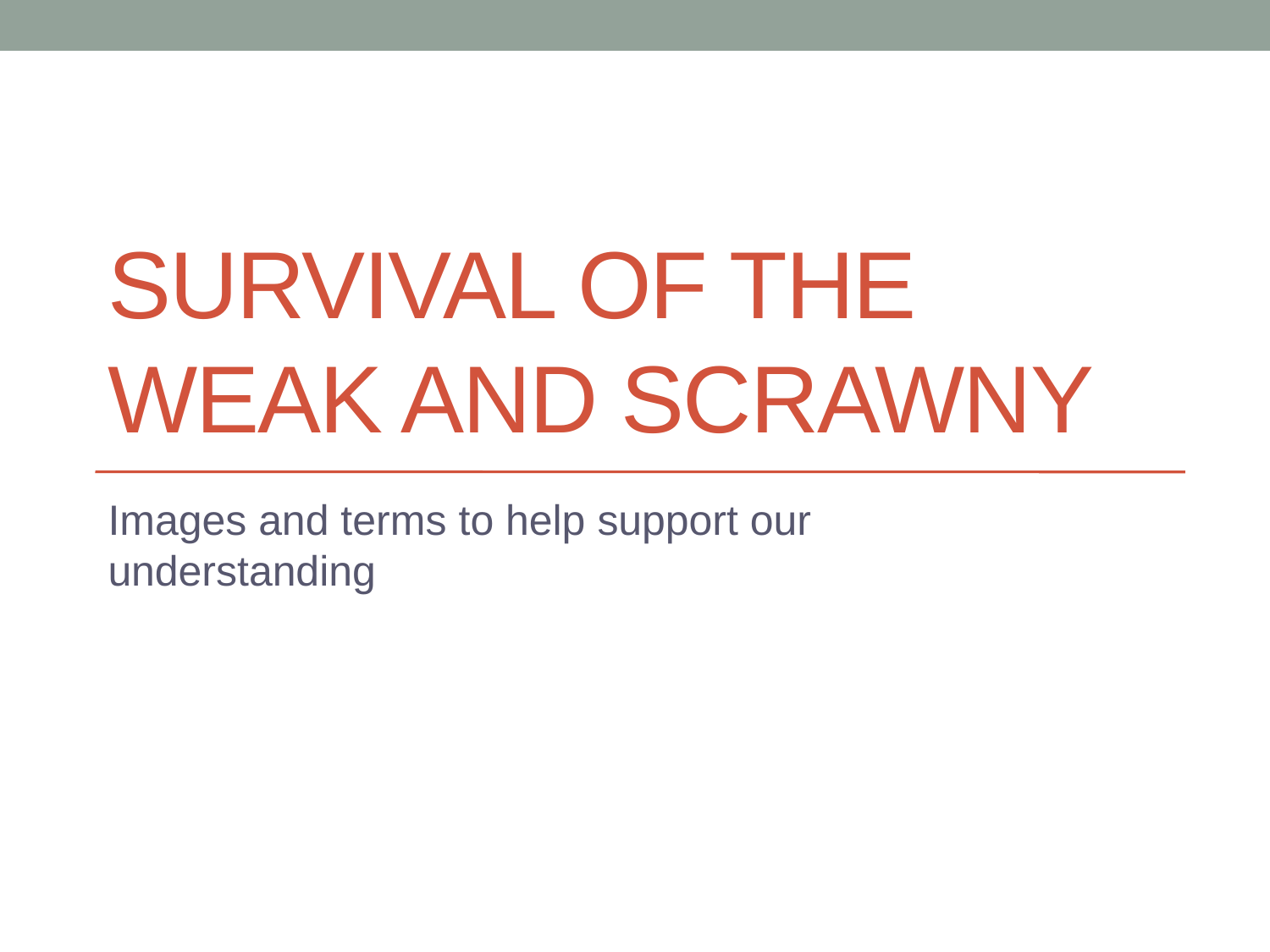

# Survival of the weak and Scrawny
Images and terms to help support our understanding